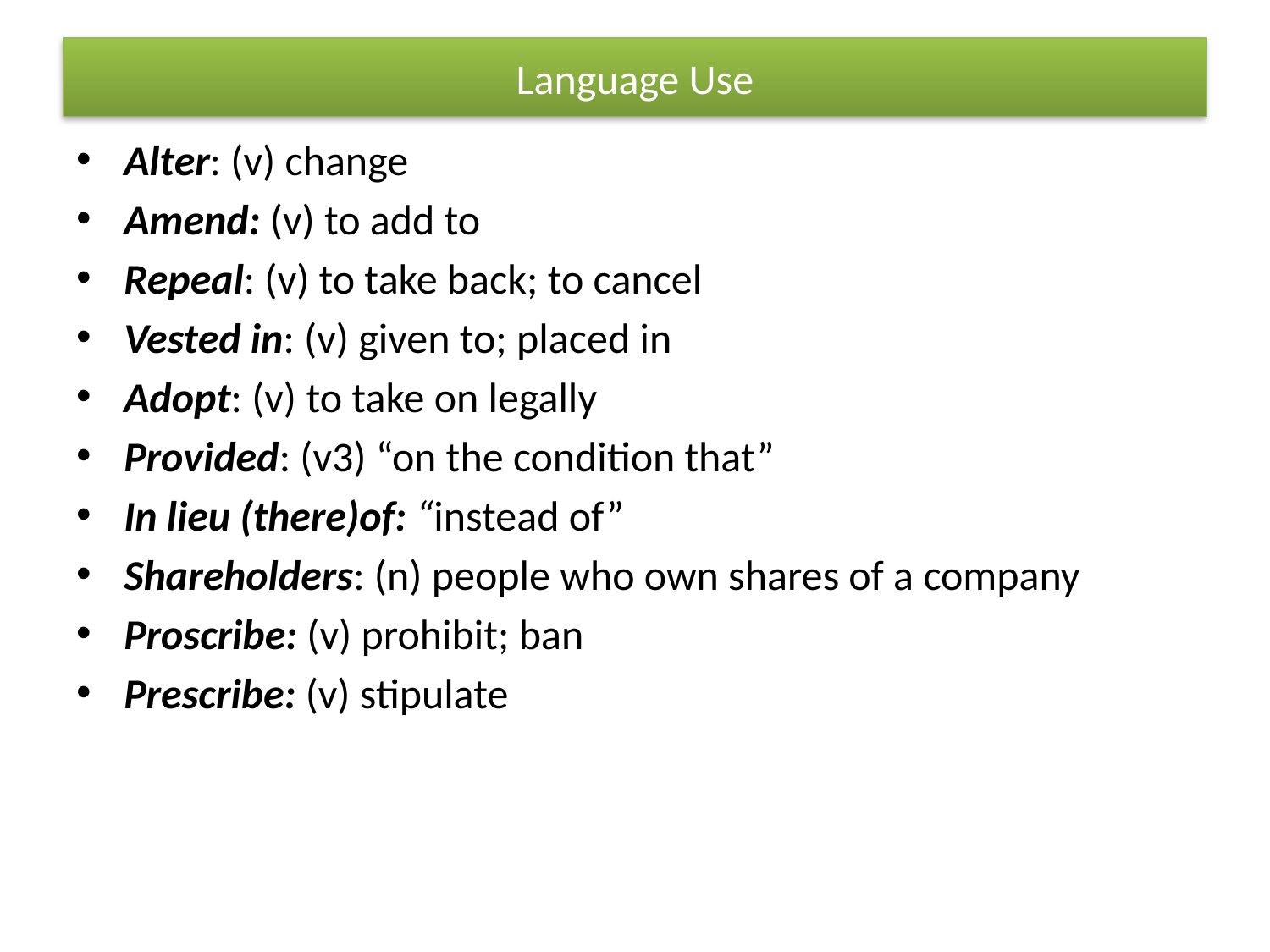

# Language Use
Alter: (v) change
Amend: (v) to add to
Repeal: (v) to take back; to cancel
Vested in: (v) given to; placed in
Adopt: (v) to take on legally
Provided: (v3) “on the condition that”
In lieu (there)of: “instead of”
Shareholders: (n) people who own shares of a company
Proscribe: (v) prohibit; ban
Prescribe: (v) stipulate